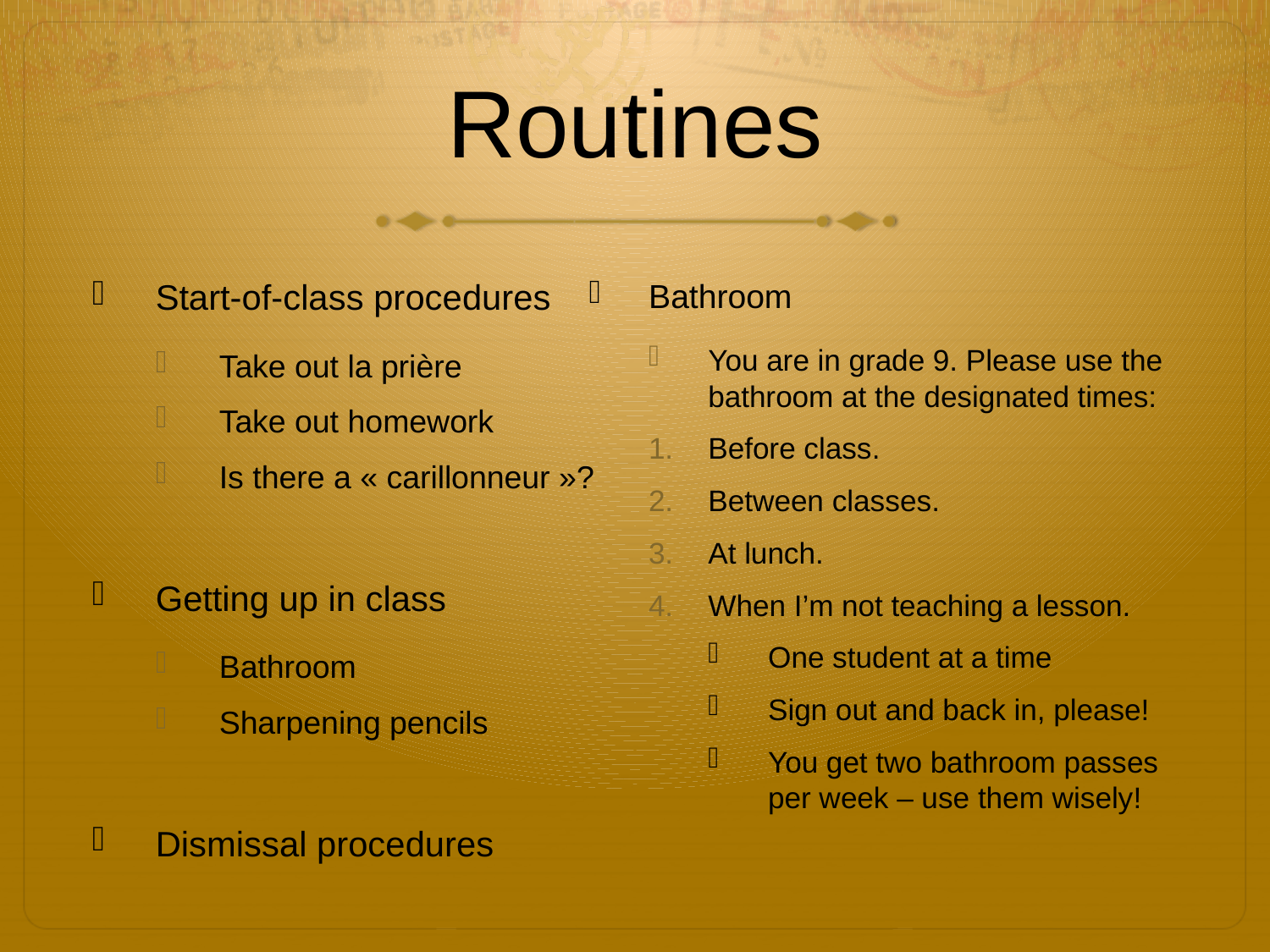

# Routines
Start-of-class procedures
Take out la prière
Take out homework
Is there a « carillonneur »?

Getting up in class
Bathroom
Sharpening pencils

Dismissal procedures

Bathroom
You are in grade 9. Please use the bathroom at the designated times:
Before class.
Between classes.
At lunch.
When I’m not teaching a lesson.
One student at a time
Sign out and back in, please!
You get two bathroom passes per week – use them wisely!